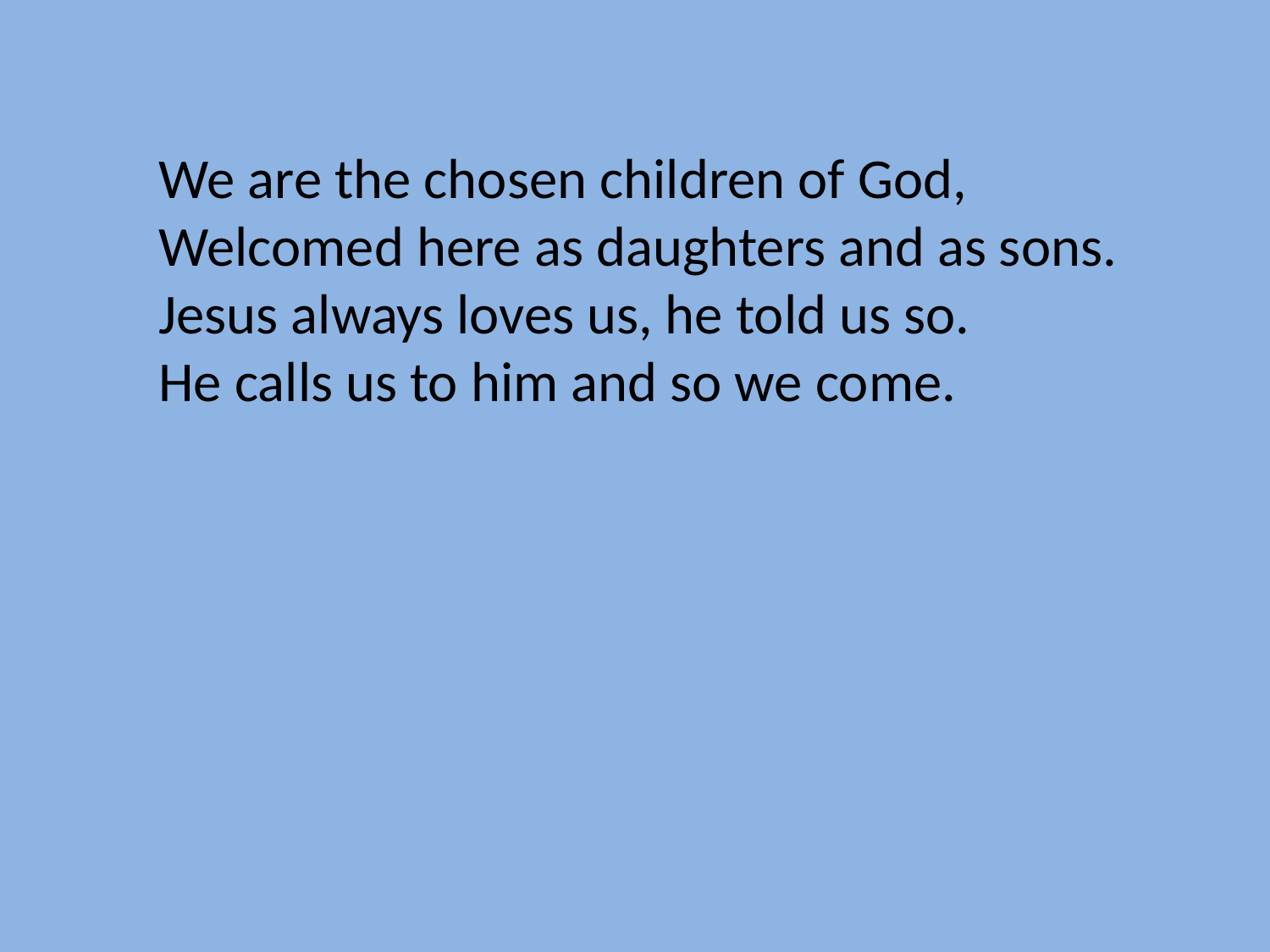

We are the chosen children of God,
Welcomed here as daughters and as sons.
Jesus always loves us, he told us so.
He calls us to him and so we come.